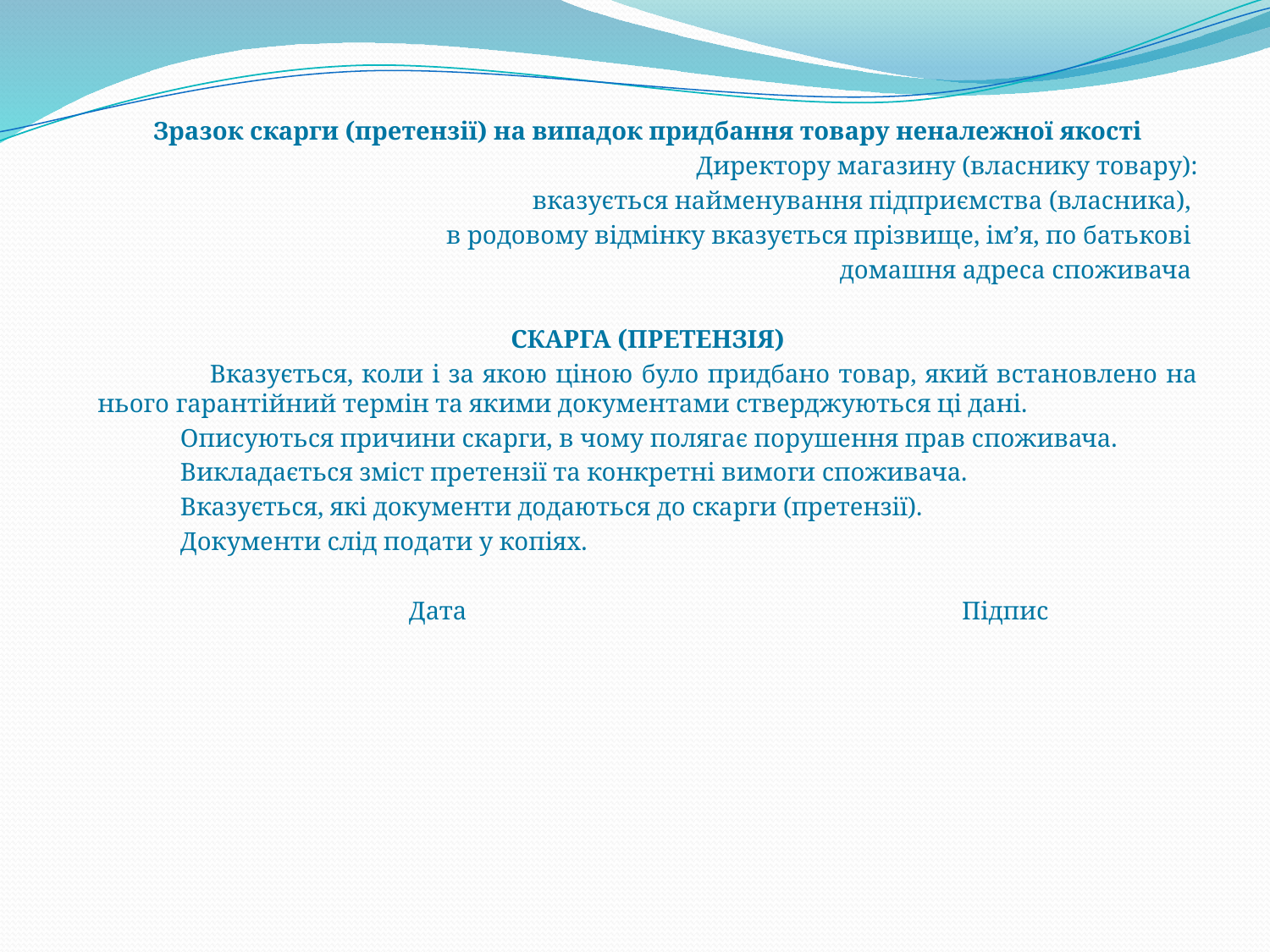

Зразок скарги (претензії) на випадок придбання товару неналежної якості
     Директору магазину (власнику товару):
вказується найменування підприємства (власника),
в родовому відмінку вказується прізвище, ім’я, по батькові
домашня адреса споживача

СКАРГА (ПРЕТЕНЗІЯ)
             Вказується, коли і за якою ціною було придбано товар, який встановлено на нього гарантійний термін та якими документами стверджуються ці дані.
             Описуються причини скарги, в чому полягає порушення прав споживача.
             Викладається зміст претензії та конкретні вимоги споживача.
             Вказується, які документи додаються до скарги (претензії).
             Документи слід подати у копіях.

                                                 Дата                                                                              Підпис